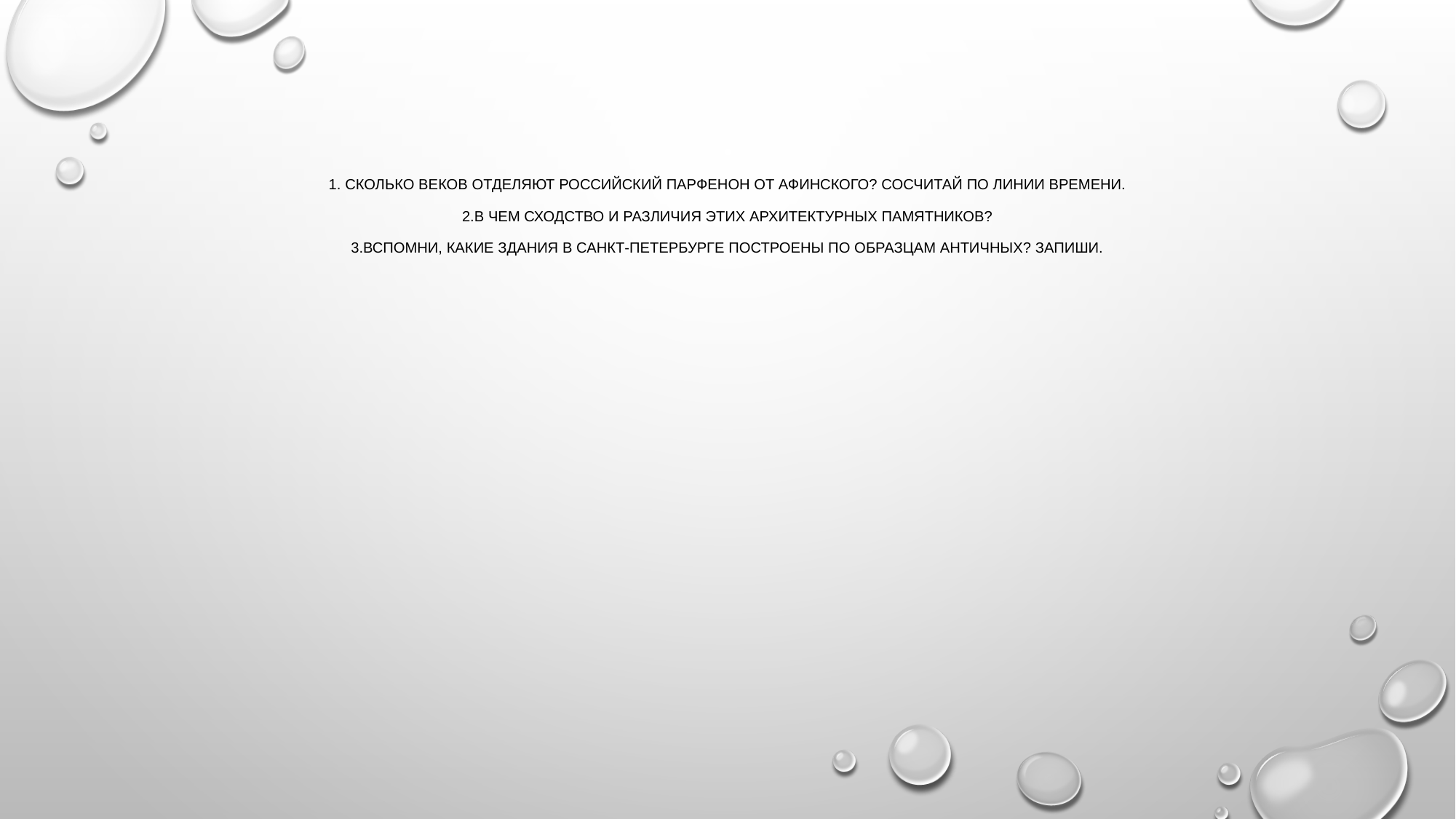

# 1. Сколько веков отделяют российский Парфенон от афинского? Сосчитай по линии времени. 2.В чем сходство и различия этих архитектурных памятников? 3.Вспомни, какие здания в Санкт-Петербурге построены по образцам античных? Запиши.